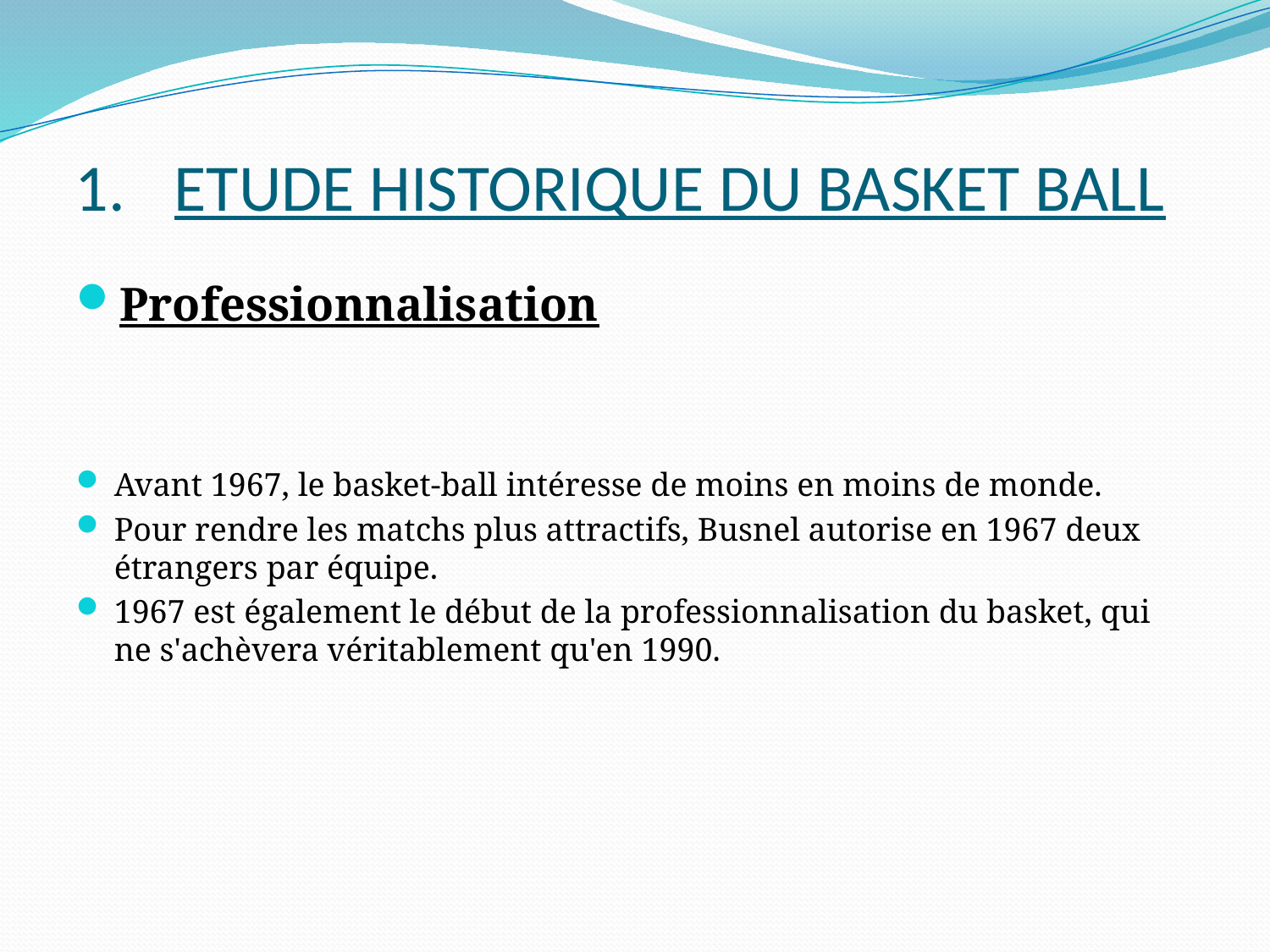

ETUDE HISTORIQUE DU BASKET BALL
Professionnalisation

Avant 1967, le basket-ball intéresse de moins en moins de monde.
Pour rendre les matchs plus attractifs, Busnel autorise en 1967 deux étrangers par équipe.
1967 est également le début de la professionnalisation du basket, qui ne s'achèvera véritablement qu'en 1990.